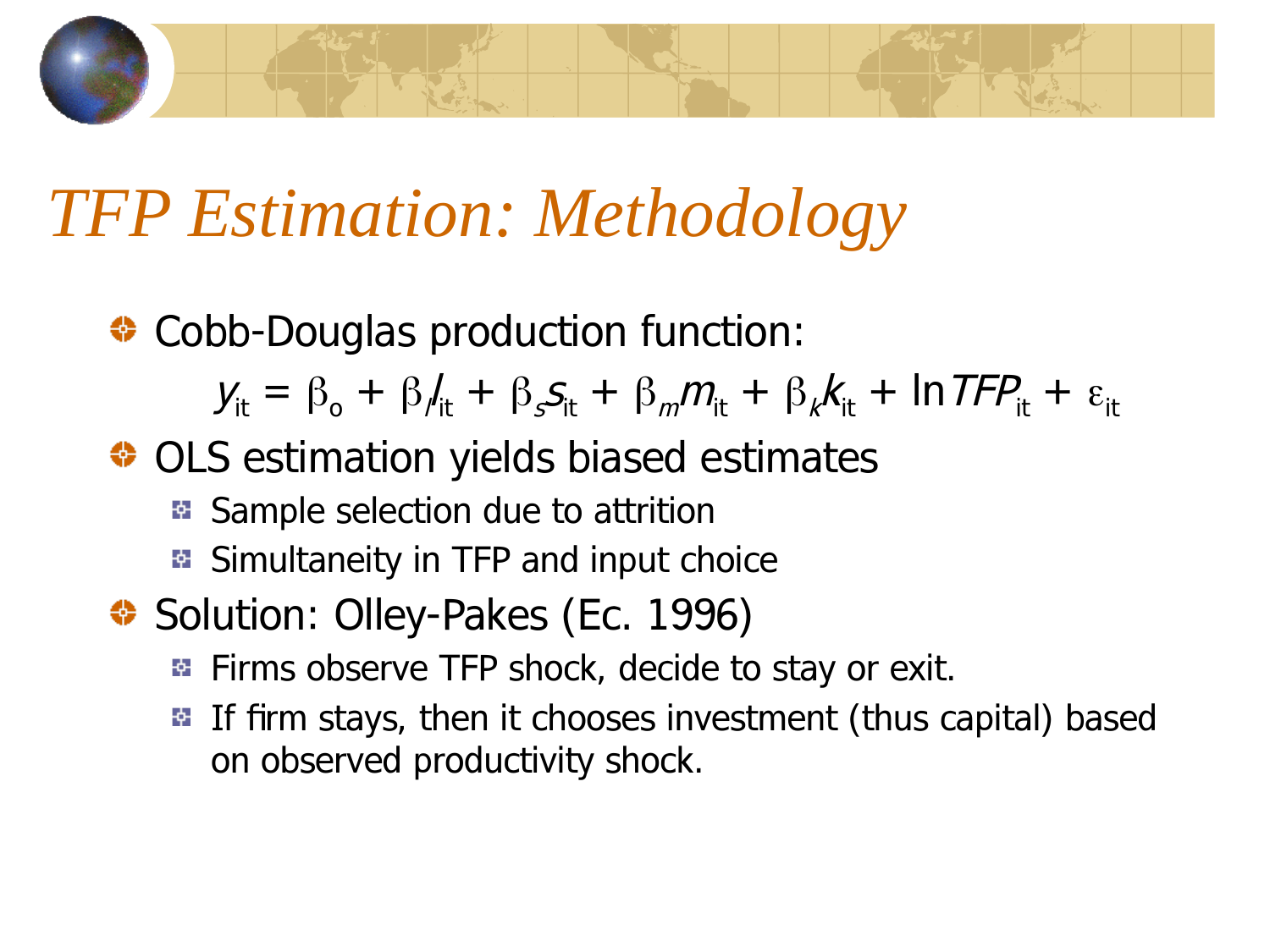

# TFP Estimation: Methodology
Cobb-Douglas production function:
yit = βo + βllit + βssit + βmmit + βkkit + lnTFPit + εit
OLS estimation yields biased estimates
Sample selection due to attrition
Simultaneity in TFP and input choice
Solution: Olley-Pakes (Ec. 1996)
Firms observe TFP shock, decide to stay or exit.
If firm stays, then it chooses investment (thus capital) based on observed productivity shock.